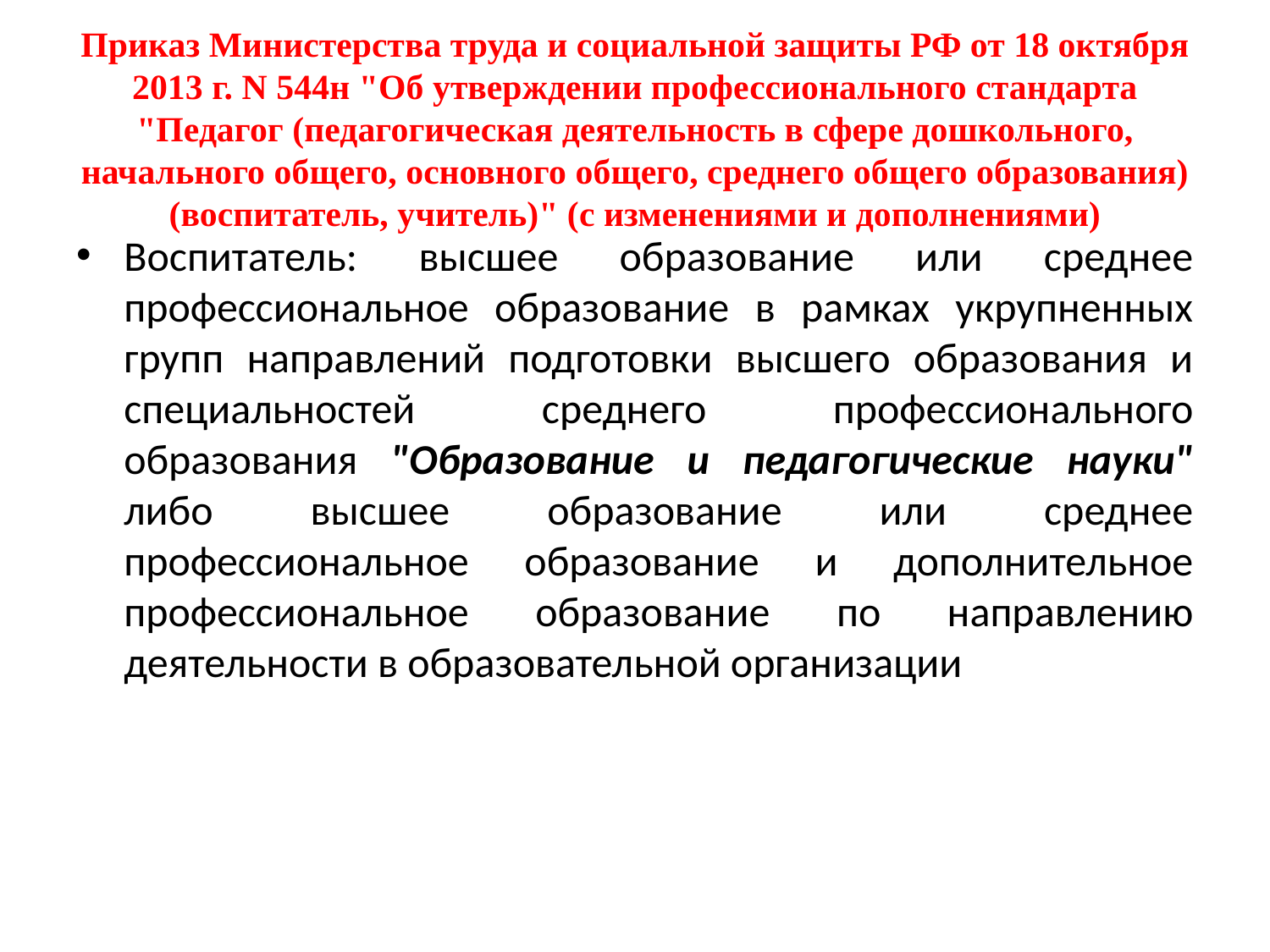

# Приказ Министерства труда и социальной защиты РФ от 18 октября 2013 г. N 544н "Об утверждении профессионального стандарта "Педагог (педагогическая деятельность в сфере дошкольного, начального общего, основного общего, среднего общего образования) (воспитатель, учитель)" (с изменениями и дополнениями)
Воспитатель: высшее образование или среднее профессиональное образование в рамках укрупненных групп направлений подготовки высшего образования и специальностей среднего профессионального образования "Образование и педагогические науки" либо высшее образование или среднее профессиональное образование и дополнительное профессиональное образование по направлению деятельности в образовательной организации